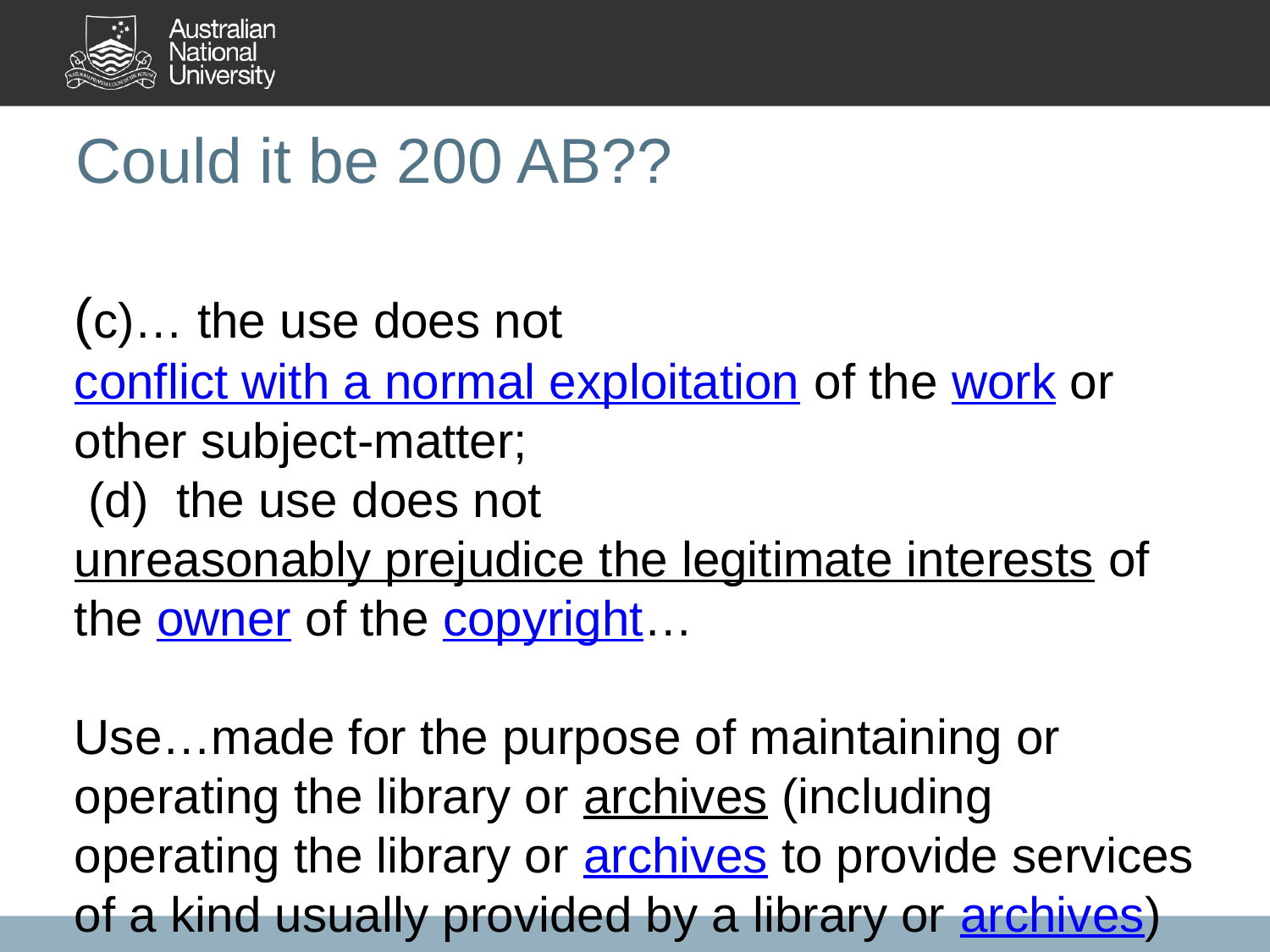

# Could it be 200 AB??
(c)… the use does not conflict with a normal exploitation of the work or other subject-matter;
 (d)  the use does not unreasonably prejudice the legitimate interests of the owner of the copyright…

Use…made for the purpose of maintaining or operating the library or archives (including operating the library or archives to provide services of a kind usually provided by a library or archives)